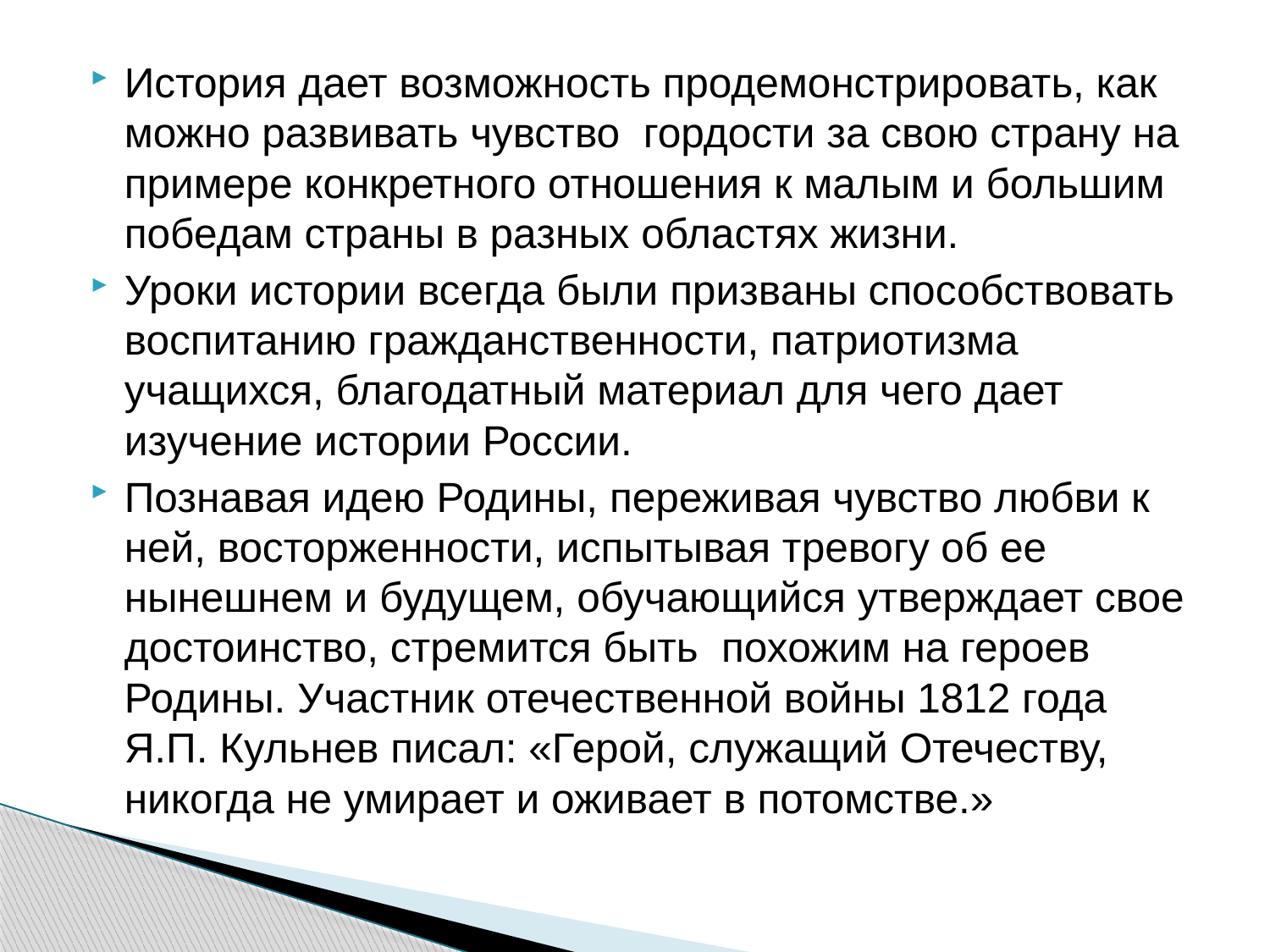

История дает возможность продемонстрировать, как можно развивать чувство  гордости за свою страну на примере конкретного отношения к малым и большим  победам страны в разных областях жизни.
Уроки истории всегда были призваны способствовать воспитанию гражданственности, патриотизма учащихся, благодатный материал для чего дает изучение истории России.
Познавая идею Родины, переживая чувство любви к ней, восторженности, испытывая тревогу об ее нынешнем и будущем, обучающийся утверждает свое достоинство, стремится быть  похожим на героев Родины. Участник отечественной войны 1812 года  Я.П. Кульнев писал: «Герой, служащий Отечеству, никогда не умирает и оживает в потомстве.»